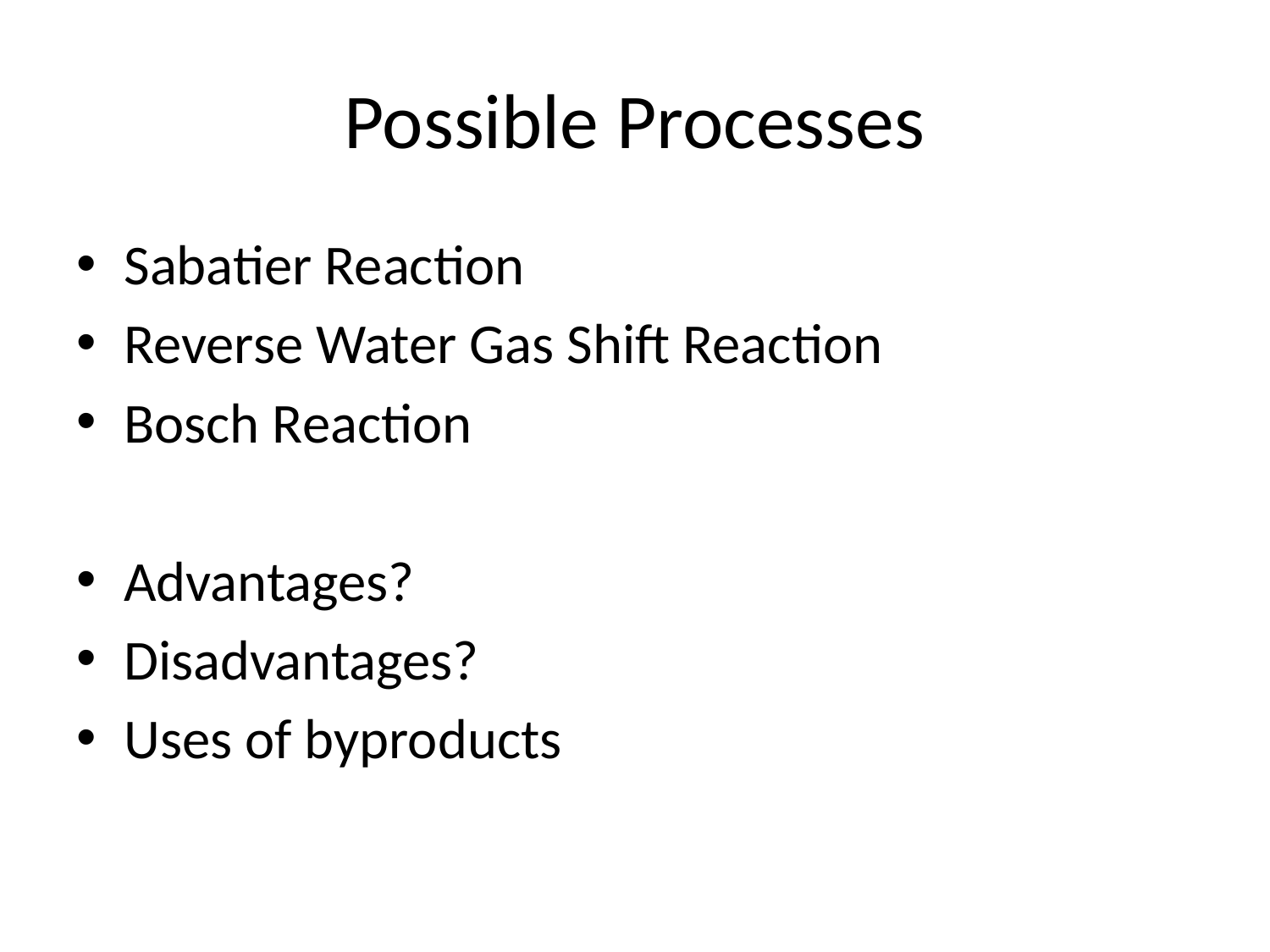

# Possible Processes
Sabatier Reaction
Reverse Water Gas Shift Reaction
Bosch Reaction

Advantages?
Disadvantages?
Uses of byproducts